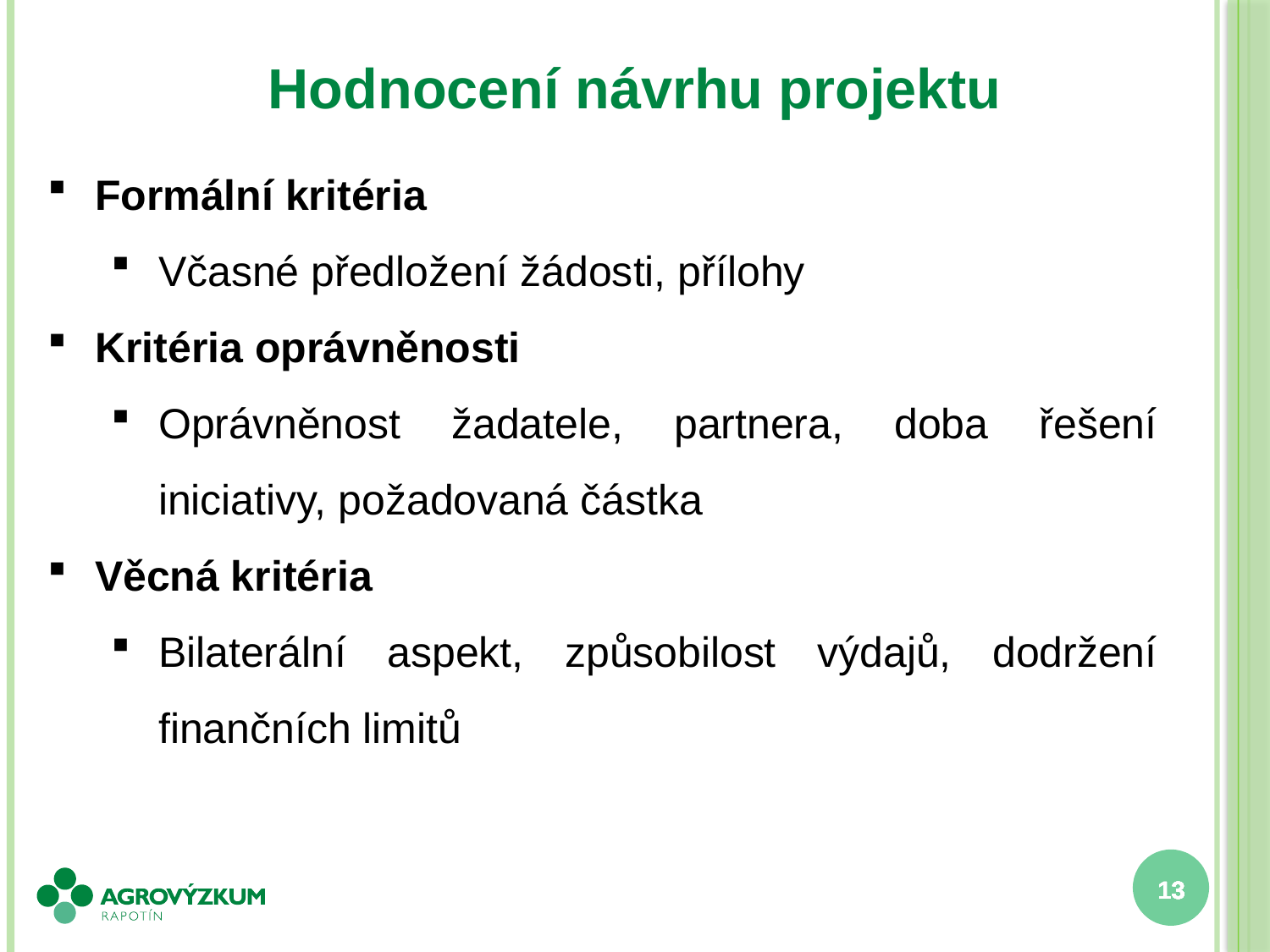

Hodnocení návrhu projektu
Formální kritéria
Včasné předložení žádosti, přílohy
Kritéria oprávněnosti
Oprávněnost žadatele, partnera, doba řešení iniciativy, požadovaná částka
Věcná kritéria
Bilaterální aspekt, způsobilost výdajů, dodržení finančních limitů
13
13
13
13
13
13
13
13